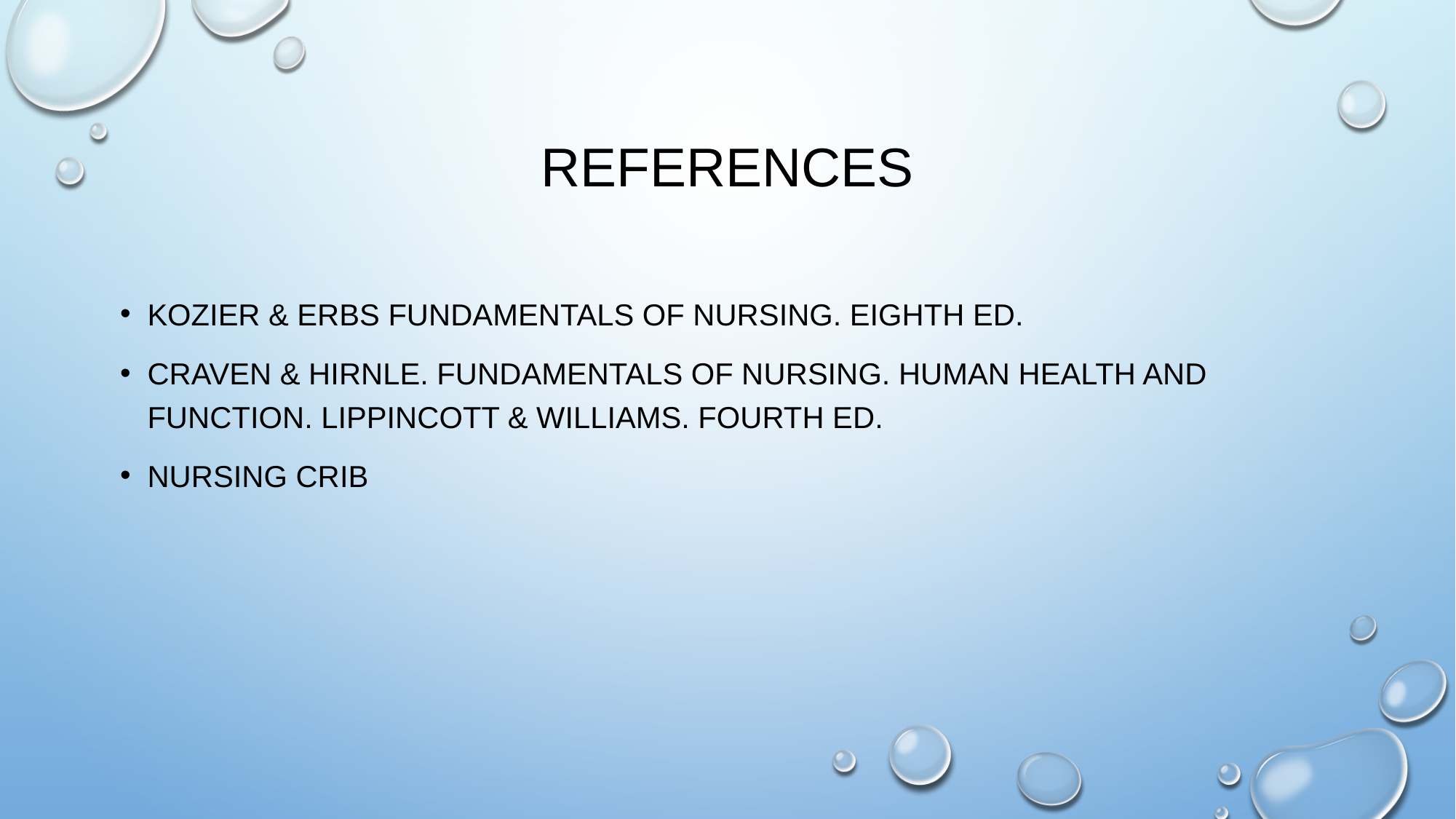

# References
Kozier & erbs fundamentals of nursing. Eighth ed.
Craven & hirnle. Fundamentals of nursing. Human health and function. Lippincott & Williams. Fourth ed.
Nursing crib